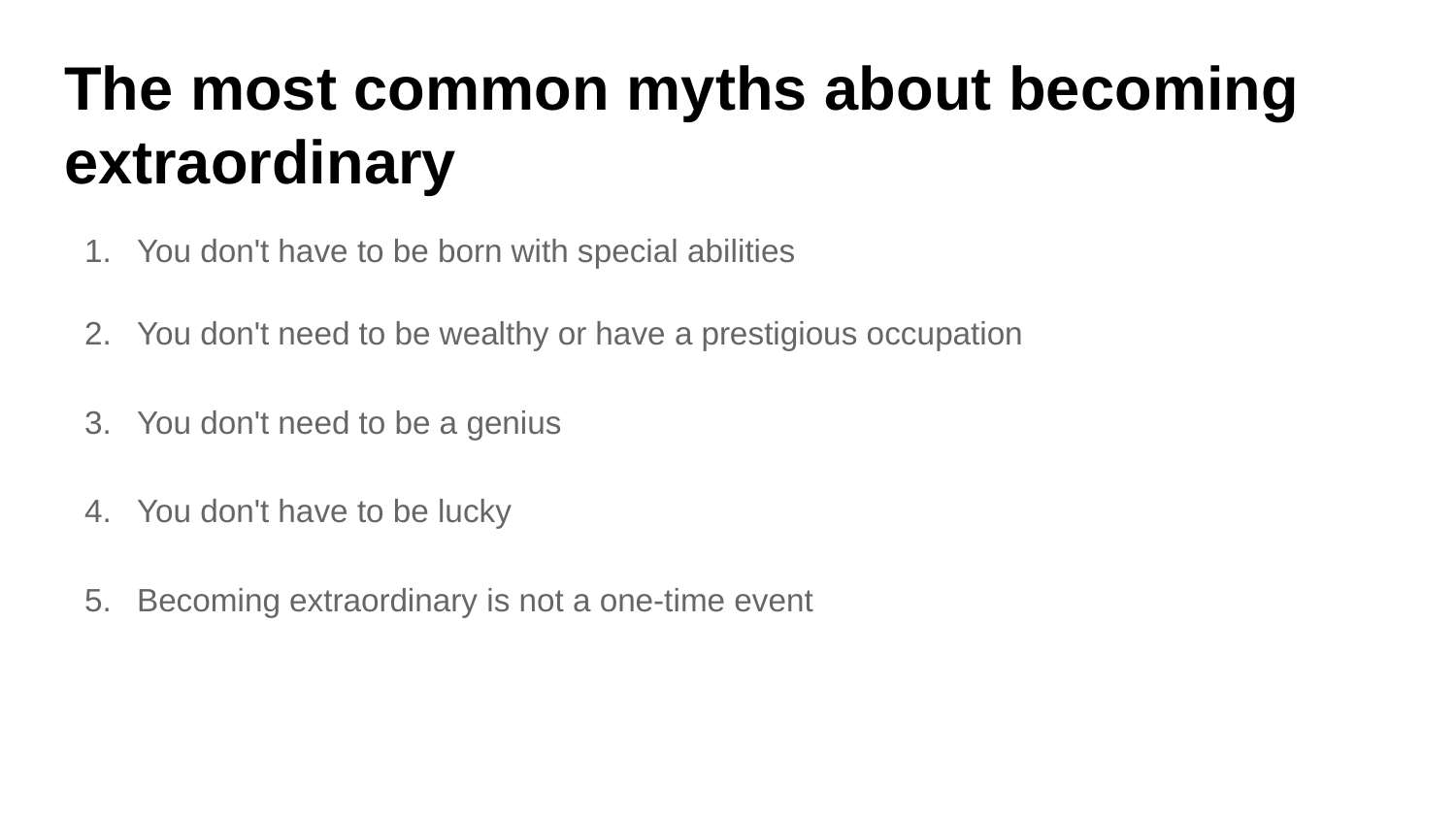

# The most common myths about becoming extraordinary
You don't have to be born with special abilities
You don't need to be wealthy or have a prestigious occupation
You don't need to be a genius
You don't have to be lucky
Becoming extraordinary is not a one-time event